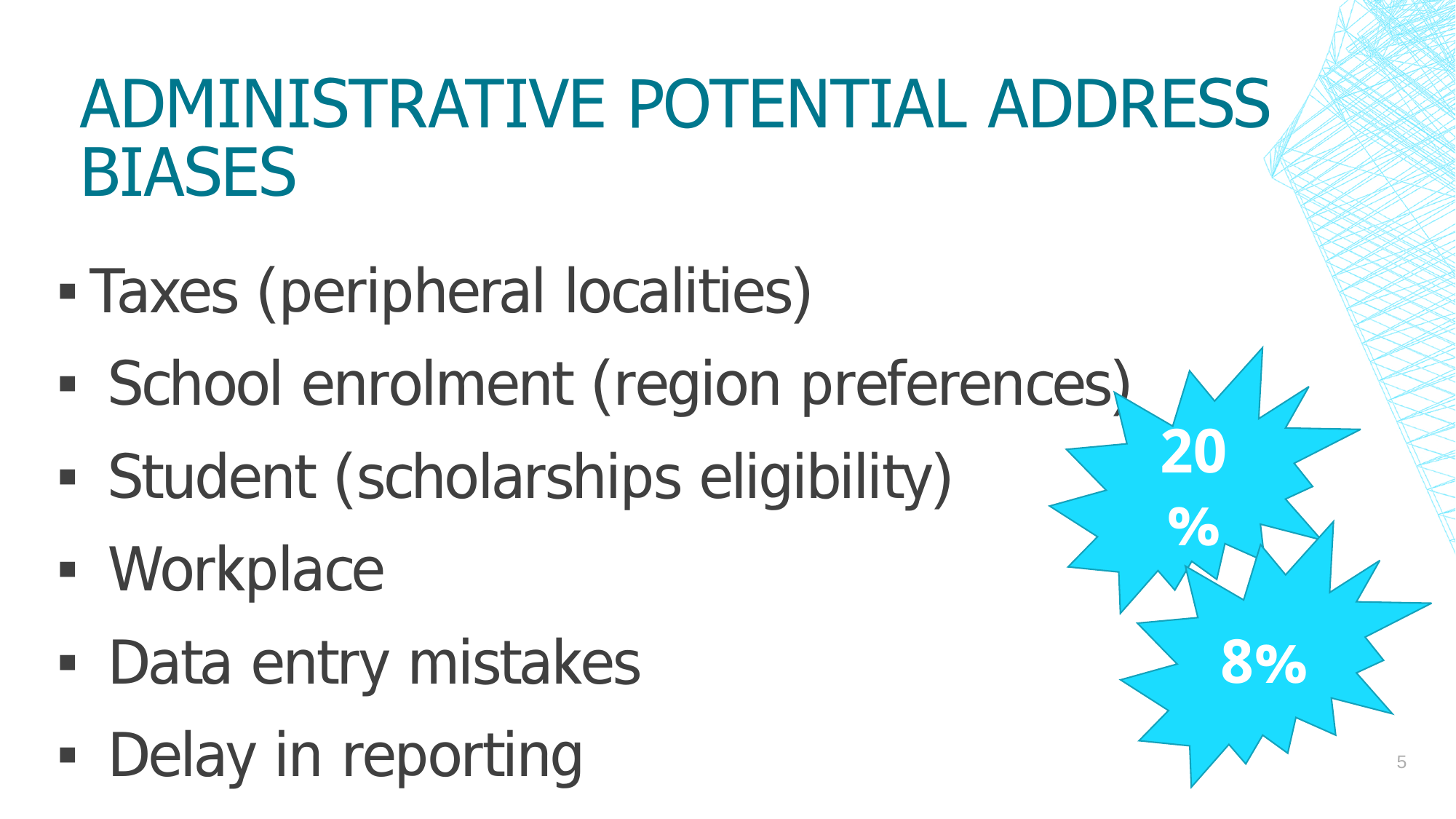

# Administrative Potential address Biases
Taxes (peripheral localities)
 School enrolment (region preferences)
 Student (scholarships eligibility)
 Workplace
 Data entry mistakes
 Delay in reporting
20%
8%
5